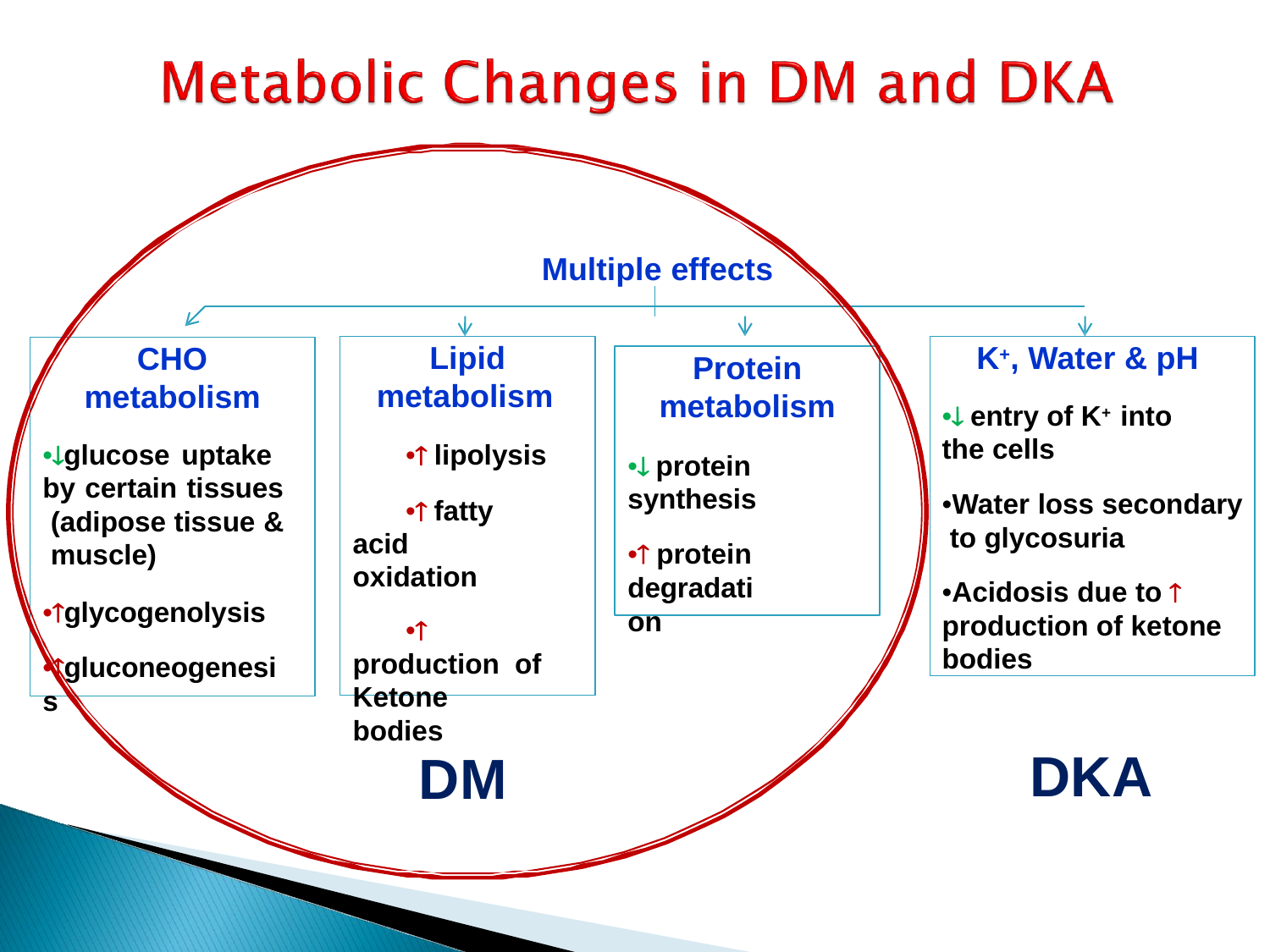

# Multiple effects

K+, Water & pH
•↓ entry of K+ into
the cells
•Water loss secondary  to glycosuria
•Acidosis due to ↑  production of ketone  bodies

Lipid  metabolism
•↑ lipolysis
•↑ fatty acid  oxidation
•↑	production  of Ketone  bodies
CHO
metabolism
•↓glucose uptake  by certain tissues  (adipose tissue &  muscle)
•↑glycogenolysis
•↑gluconeogenesis

Protein
metabolism
•↓ protein  synthesis
•↑ protein
degradation
DKA
DM